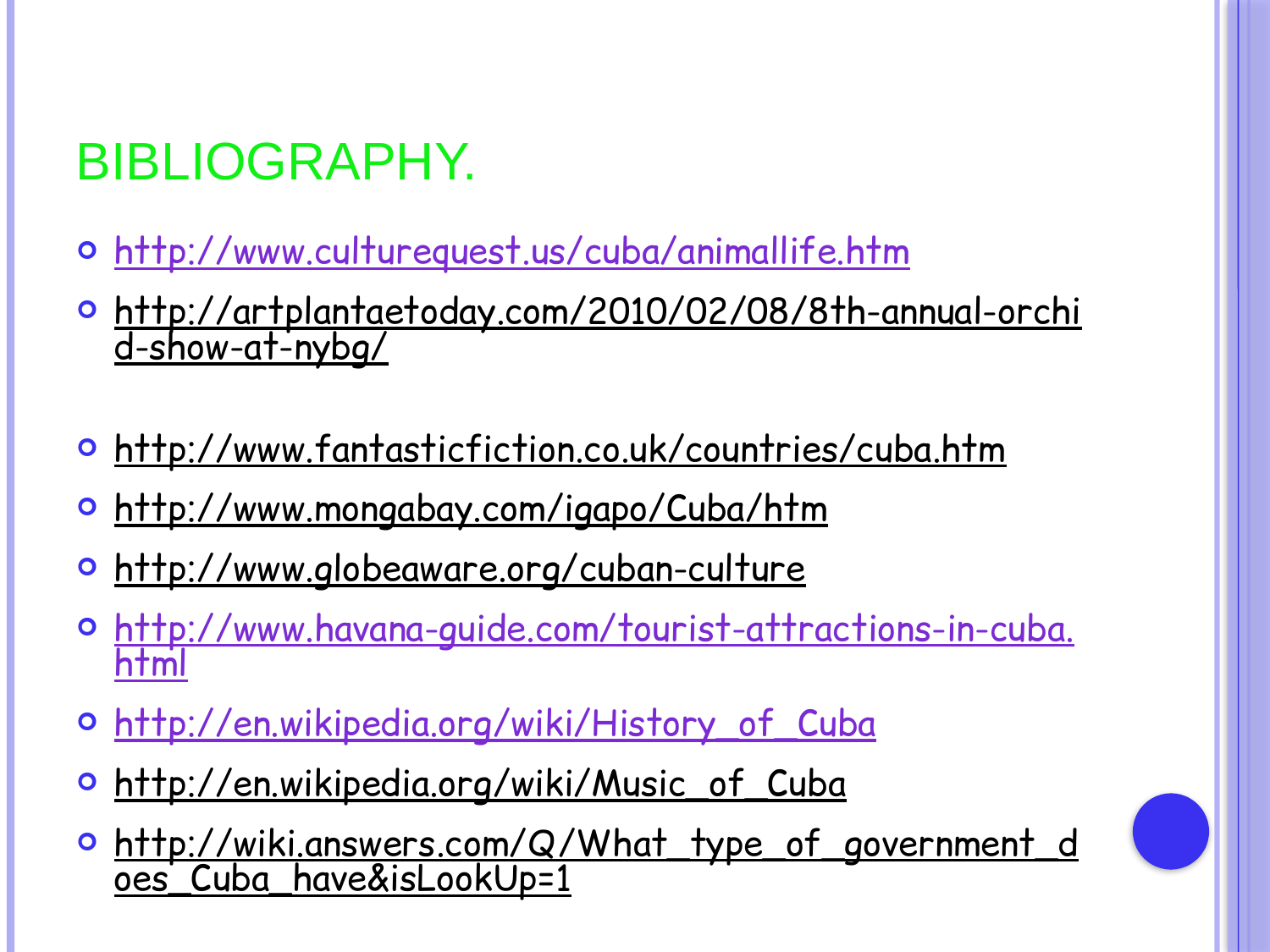

Bibliography.
http://www.culturequest.us/cuba/animallife.htm
http://artplantaetoday.com/2010/02/08/8th-annual-orchid-show-at-nybg/
http://www.fantasticfiction.co.uk/countries/cuba.htm
http://www.mongabay.com/igapo/Cuba/htm
http://www.globeaware.org/cuban-culture
http://www.havana-guide.com/tourist-attractions-in-cuba.html
http://en.wikipedia.org/wiki/History_of_Cuba
http://en.wikipedia.org/wiki/Music_of_Cuba
http://wiki.answers.com/Q/What_type_of_government_does_Cuba_have&isLookUp=1